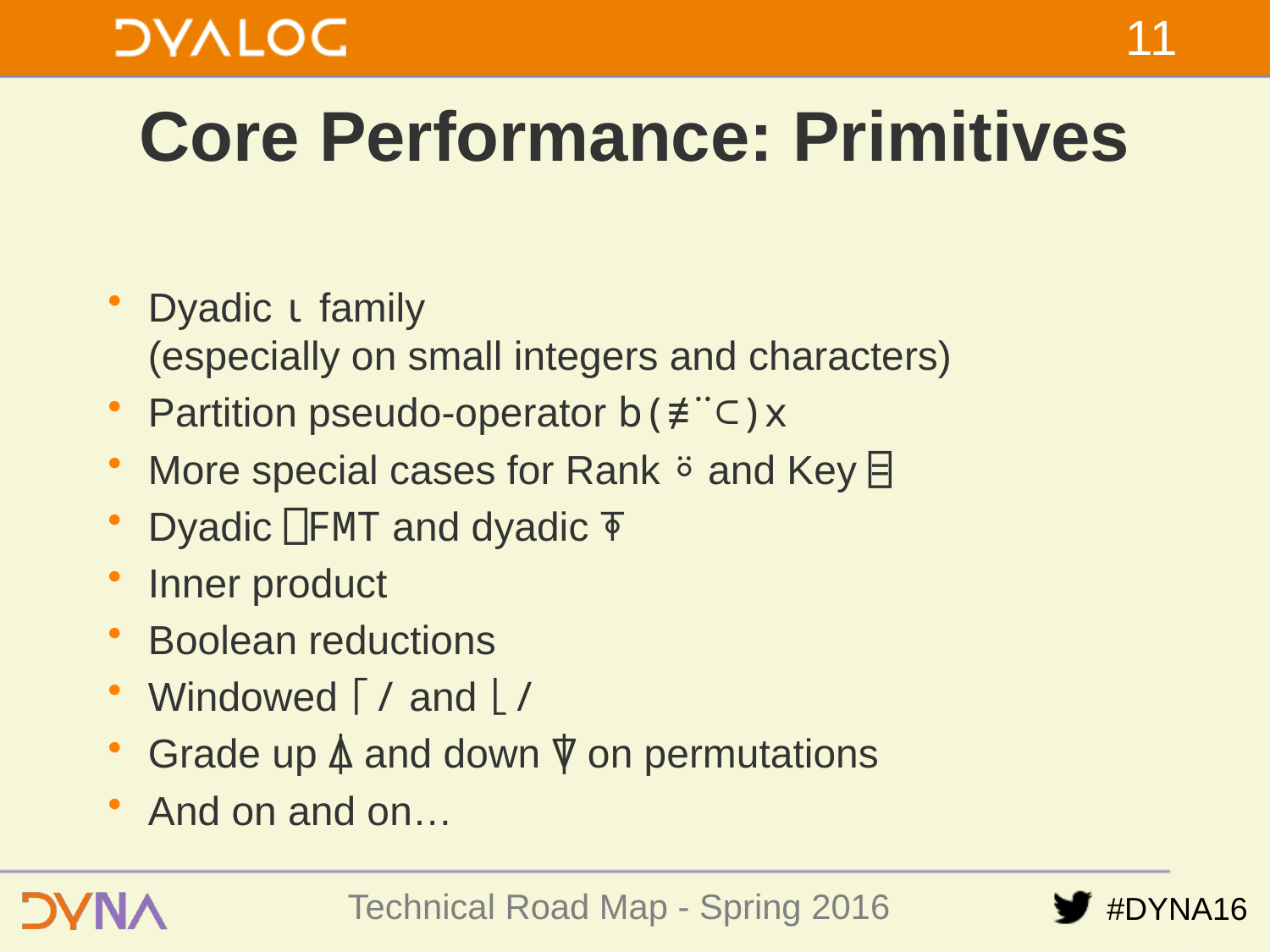

11
# Core Performance: Primitives
Dyadic ⍳ family
(especially on small integers and characters)
Partition pseudo-operator b(≢¨⊂)x
More special cases for Rank ⍤ and Key ⌸
Dyadic ⎕FMT and dyadic ⍕
Inner product
Boolean reductions
Windowed ⌈/ and ⌊/
Grade up ⍋ and down ⍒ on permutations
And on and on…
Technical Road Map - Spring 2016